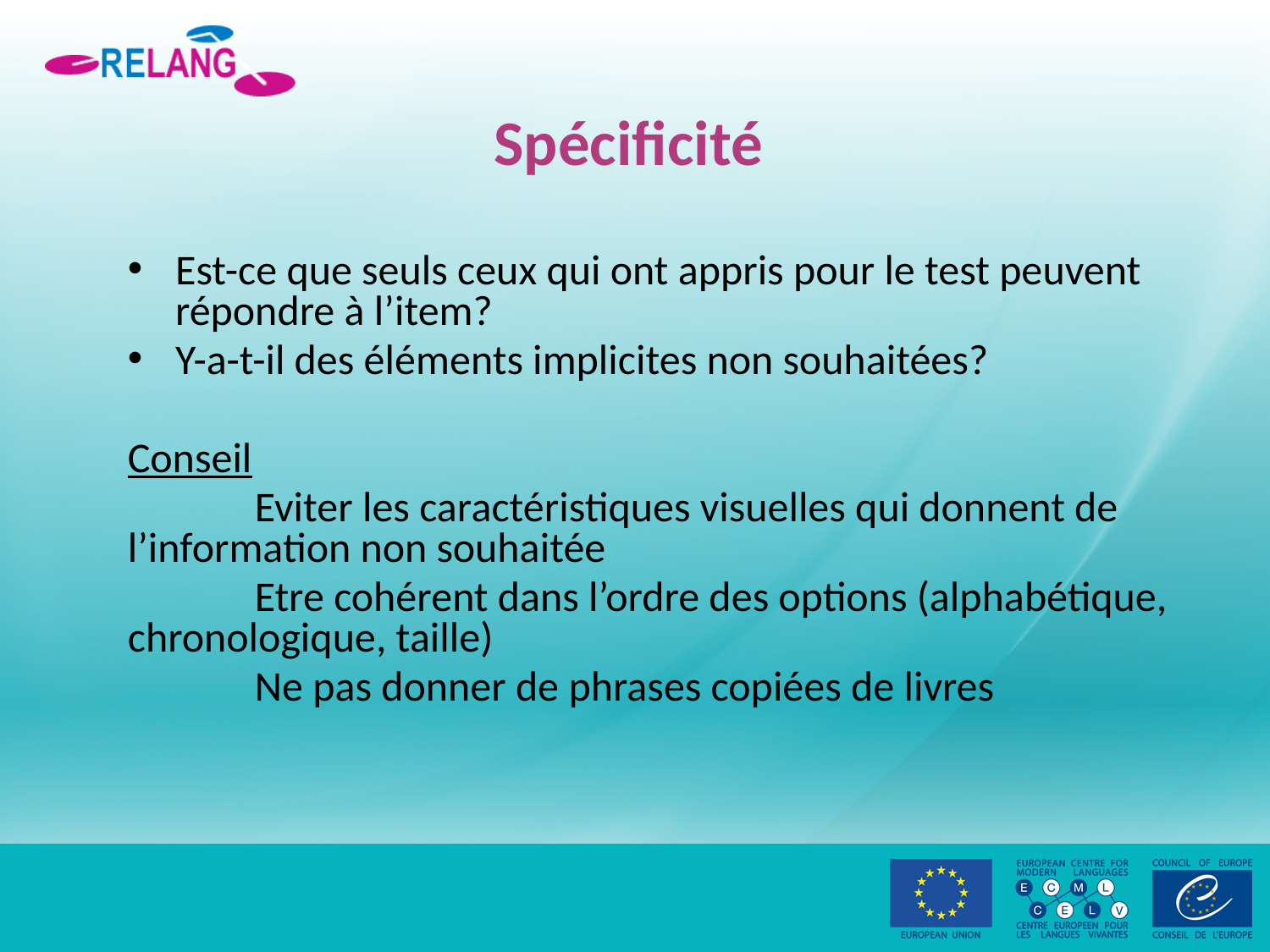

# Spécificité
Est-ce que seuls ceux qui ont appris pour le test peuvent répondre à l’item?
Y-a-t-il des éléments implicites non souhaitées?

Conseil
   	Eviter les caractéristiques visuelles qui donnent de l’information non souhaitée
	Etre cohérent dans l’ordre des options (alphabétique, chronologique, taille)
	Ne pas donner de phrases copiées de livres